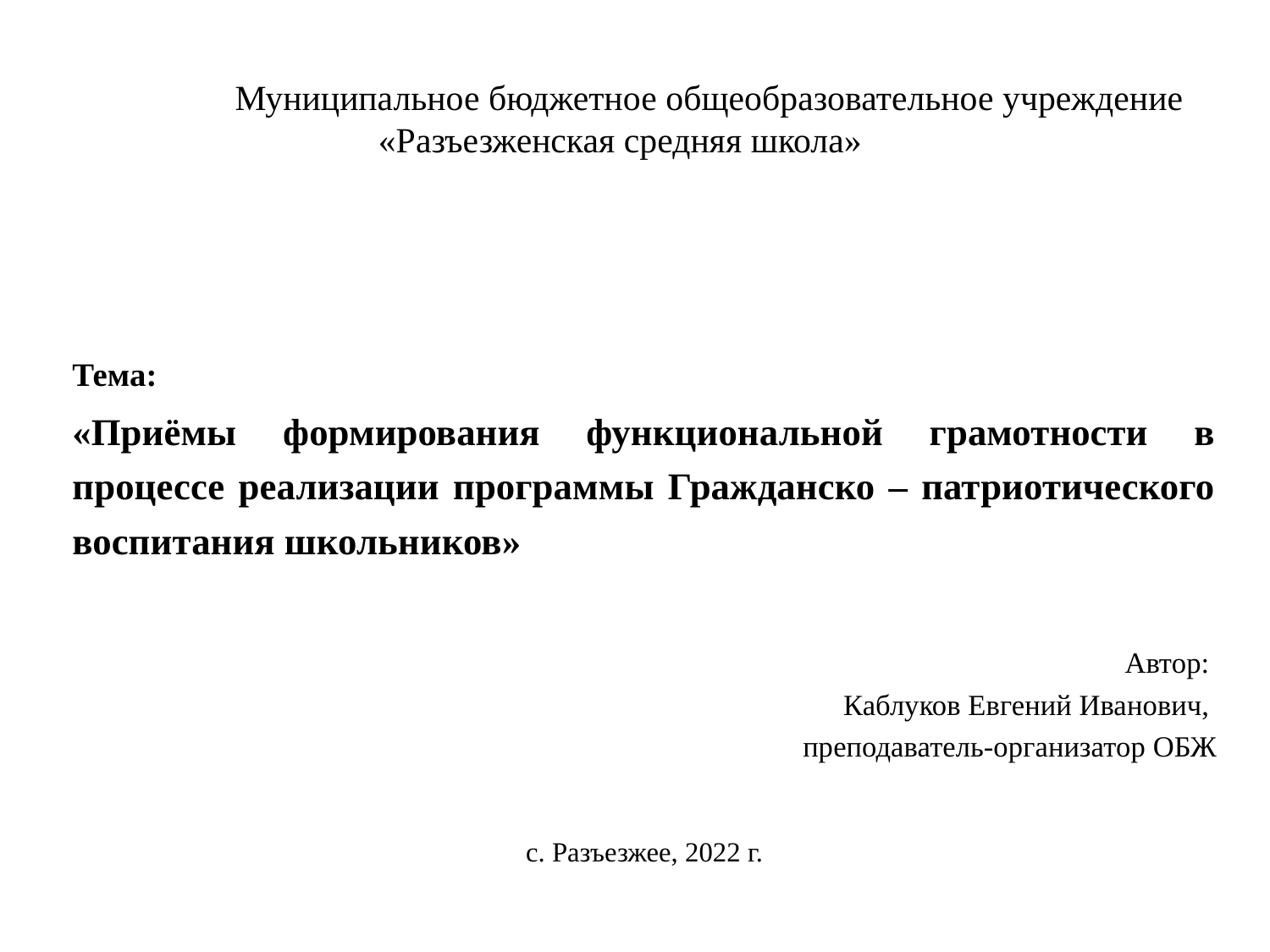

# Муниципальное бюджетное общеобразовательное учреждение «Разъезженская средняя школа»

Тема:
«Приёмы формирования функциональной грамотности в процессе реализации программы Гражданско – патриотического воспитания школьников»

Автор:
Каблуков Евгений Иванович,
преподаватель-организатор ОБЖ

с. Разъезжее, 2022 г.